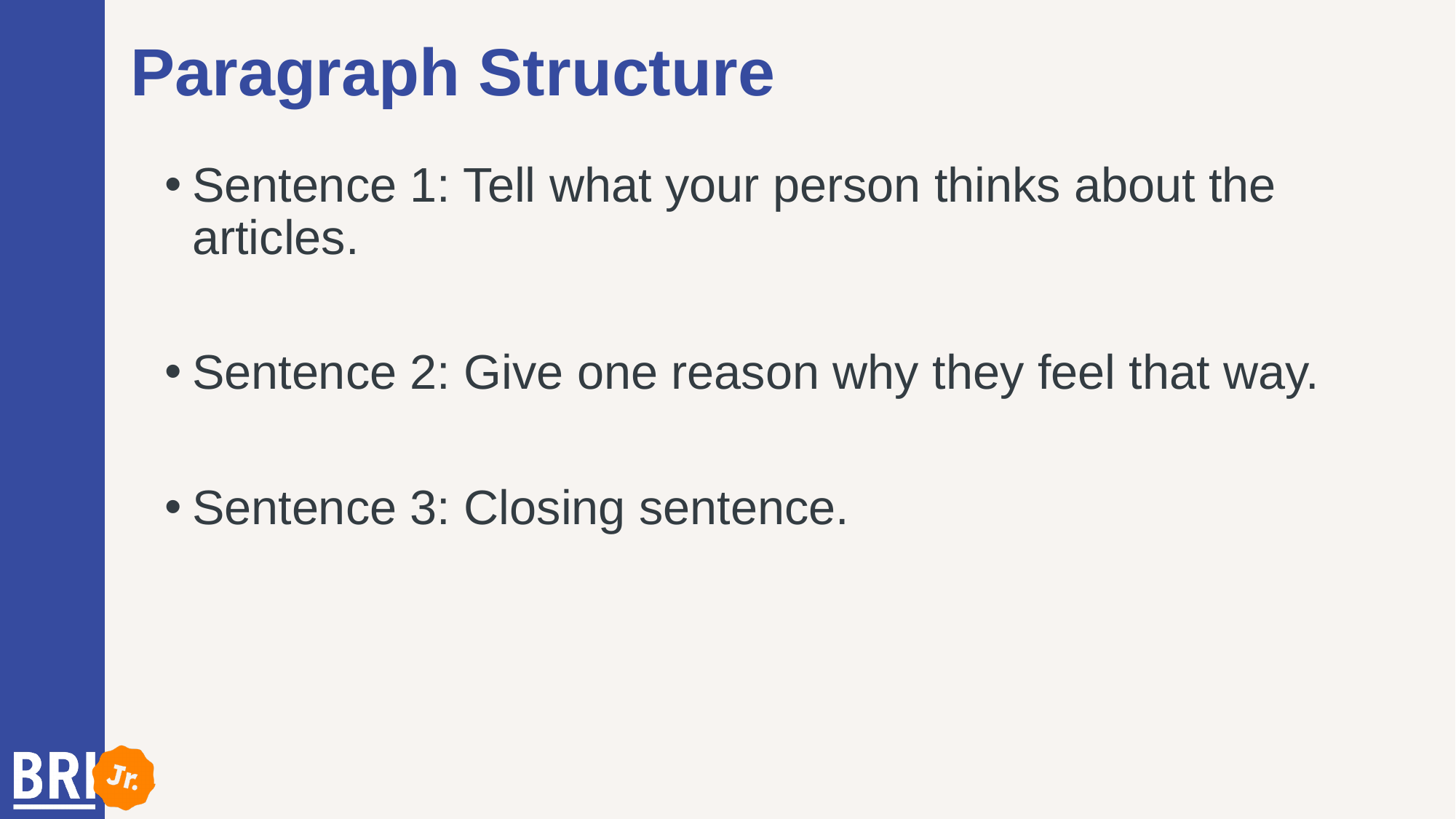

# Paragraph Structure
Sentence 1: Tell what your person thinks about the articles.

Sentence 2: Give one reason why they feel that way.

Sentence 3: Closing sentence.